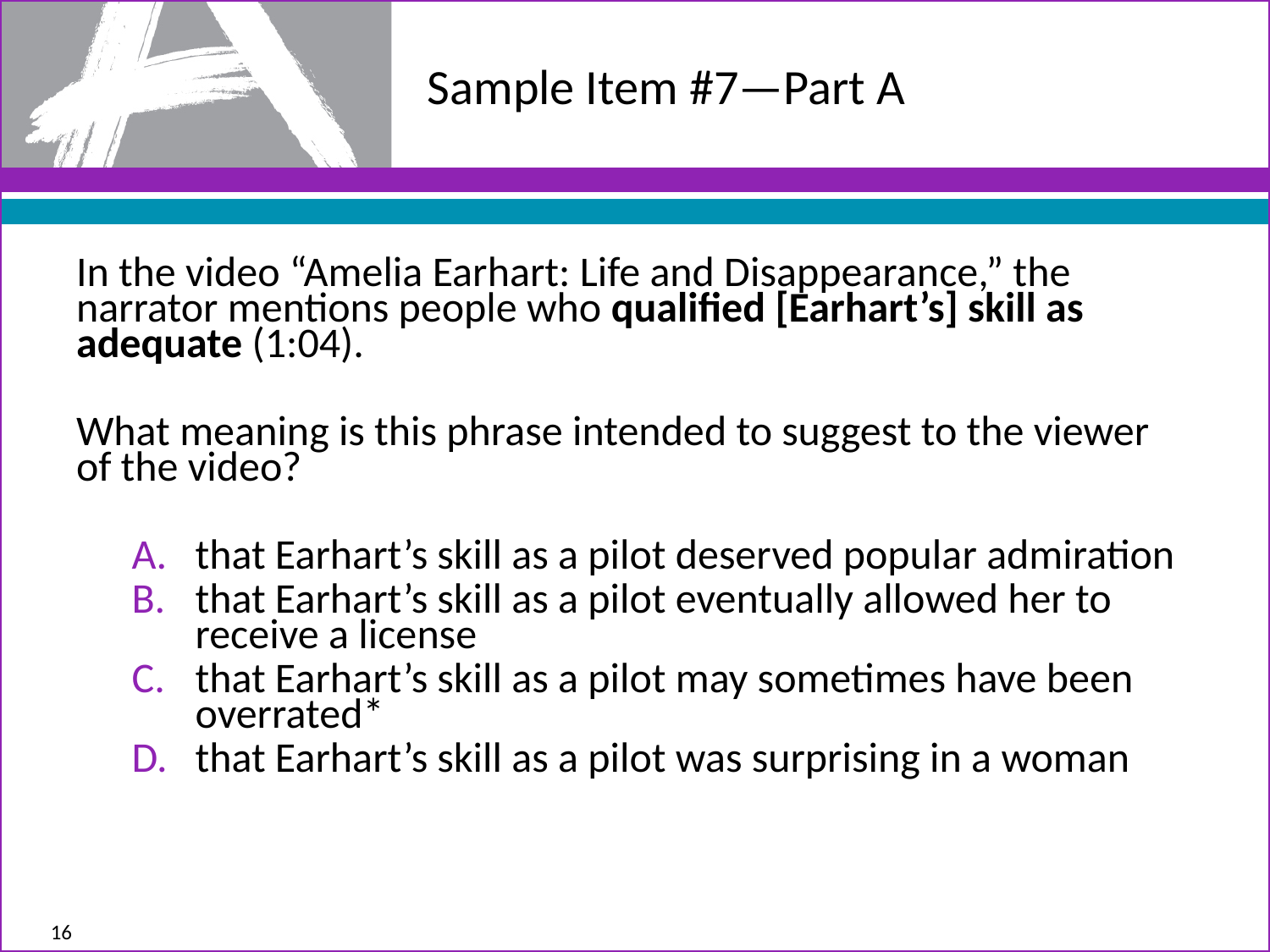

# Sample Item #7—Part A

In the video “Amelia Earhart: Life and Disappearance,” the narrator mentions people who qualified [Earhart’s] skill as adequate (1:04).

What meaning is this phrase intended to suggest to the viewer of the video?

that Earhart’s skill as a pilot deserved popular admiration
that Earhart’s skill as a pilot eventually allowed her to receive a license
that Earhart’s skill as a pilot may sometimes have been overrated*
that Earhart’s skill as a pilot was surprising in a woman

16